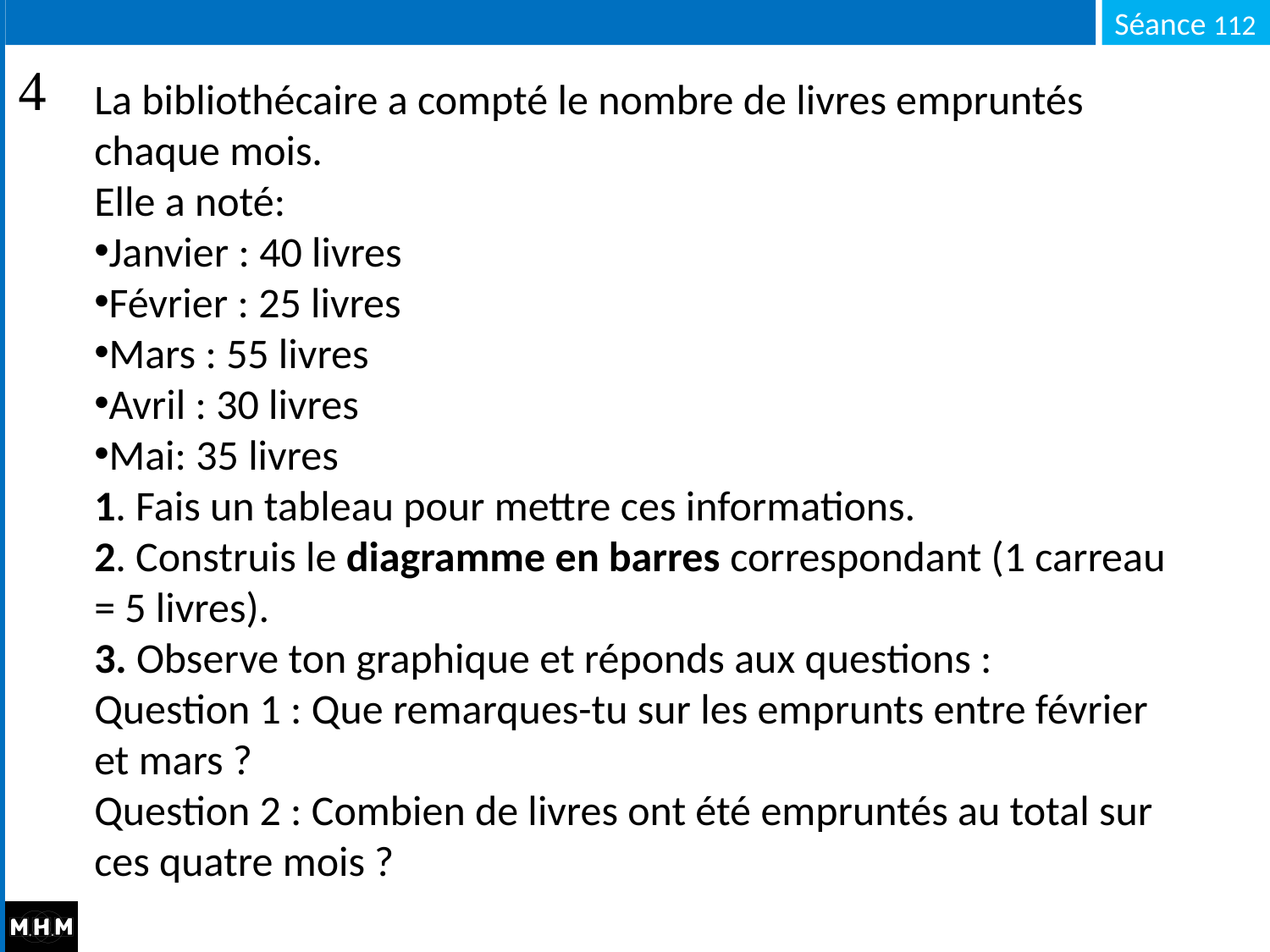

La bibliothécaire a compté le nombre de livres empruntés chaque mois.
Elle a noté:
Janvier : 40 livres
Février : 25 livres
Mars : 55 livres
Avril : 30 livres
Mai: 35 livres
1. Fais un tableau pour mettre ces informations.
2. Construis le diagramme en barres correspondant (1 carreau = 5 livres).
3. Observe ton graphique et réponds aux questions :
Question 1 : Que remarques-tu sur les emprunts entre février et mars ?
Question 2 : Combien de livres ont été empruntés au total sur ces quatre mois ?